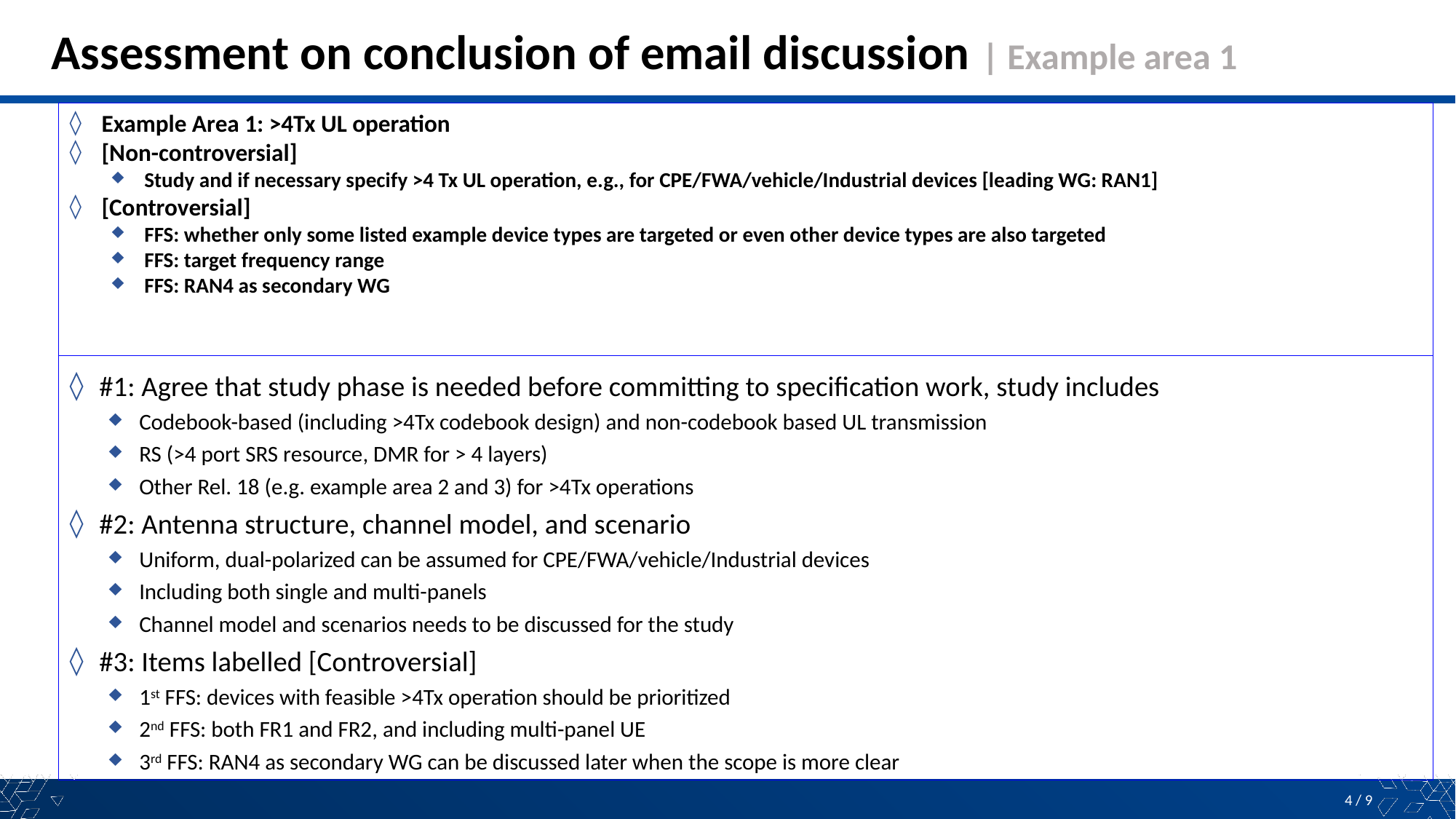

# Assessment on conclusion of email discussion | Example area 1
Example Area 1: >4Tx UL operation
[Non-controversial]
Study and if necessary specify >4 Tx UL operation, e.g., for CPE/FWA/vehicle/Industrial devices [leading WG: RAN1]
[Controversial]
FFS: whether only some listed example device types are targeted or even other device types are also targeted
FFS: target frequency range
FFS: RAN4 as secondary WG
#1: Agree that study phase is needed before committing to specification work, study includes
Codebook-based (including >4Tx codebook design) and non-codebook based UL transmission
RS (>4 port SRS resource, DMR for > 4 layers)
Other Rel. 18 (e.g. example area 2 and 3) for >4Tx operations
#2: Antenna structure, channel model, and scenario
Uniform, dual-polarized can be assumed for CPE/FWA/vehicle/Industrial devices
Including both single and multi-panels
Channel model and scenarios needs to be discussed for the study
#3: Items labelled [Controversial]
1st FFS: devices with feasible >4Tx operation should be prioritized
2nd FFS: both FR1 and FR2, and including multi-panel UE
3rd FFS: RAN4 as secondary WG can be discussed later when the scope is more clear